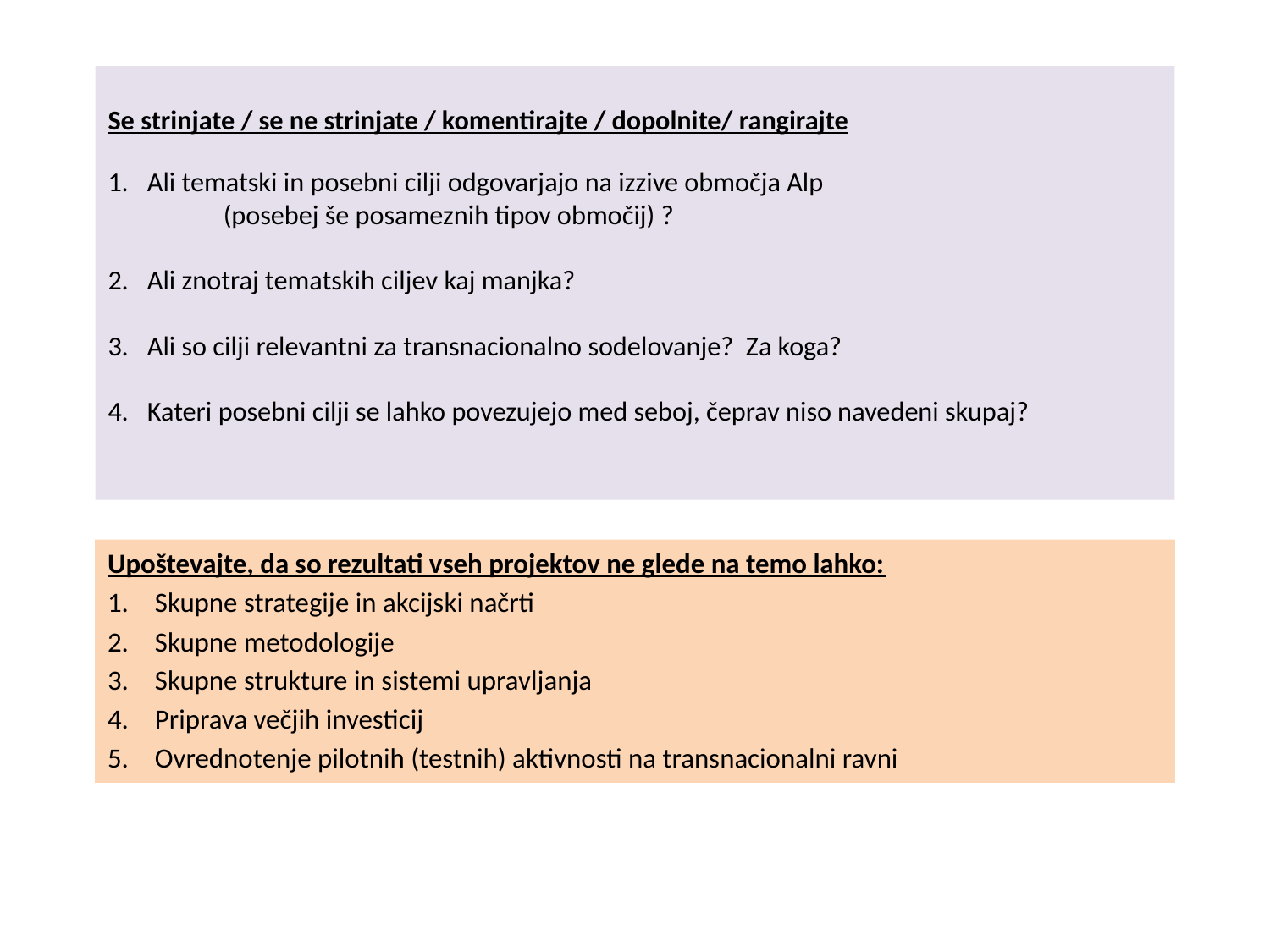

# Se strinjate / se ne strinjate / komentirajte / dopolnite/ rangirajte 1.   Ali tematski in posebni cilji odgovarjajo na izzive območja Alp (posebej še posameznih tipov območij) ? 2.   Ali znotraj tematskih ciljev kaj manjka? 3.   Ali so cilji relevantni za transnacionalno sodelovanje?  Za koga? 4.   Kateri posebni cilji se lahko povezujejo med seboj, čeprav niso navedeni skupaj?
Upoštevajte, da so rezultati vseh projektov ne glede na temo lahko:
Skupne strategije in akcijski načrti
Skupne metodologije
Skupne strukture in sistemi upravljanja
Priprava večjih investicij
Ovrednotenje pilotnih (testnih) aktivnosti na transnacionalni ravni